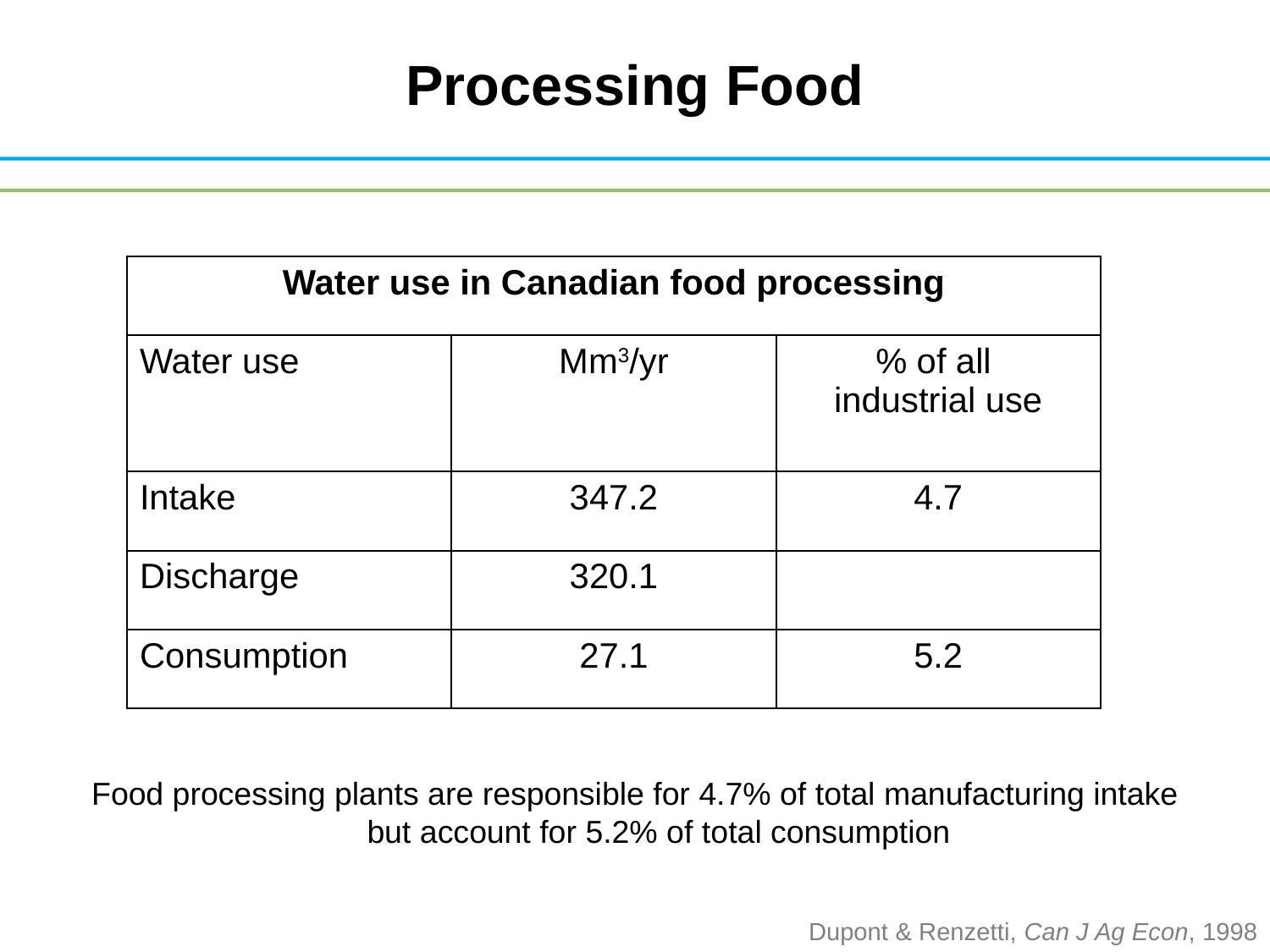

Processing Food

| Water use in Canadian food processing |  |  |
| --- | --- | --- |
| Water use | Mm3/yr | % of all industrial use |
| Intake | 347.2 | 4.7 |
| Discharge | 320.1 |  |
| Consumption | 27.1 | 5.2 |
Food processing plants are responsible for 4.7% of total manufacturing intake but account for 5.2% of total consumption
Dupont & Renzetti, Can J Ag Econ, 1998